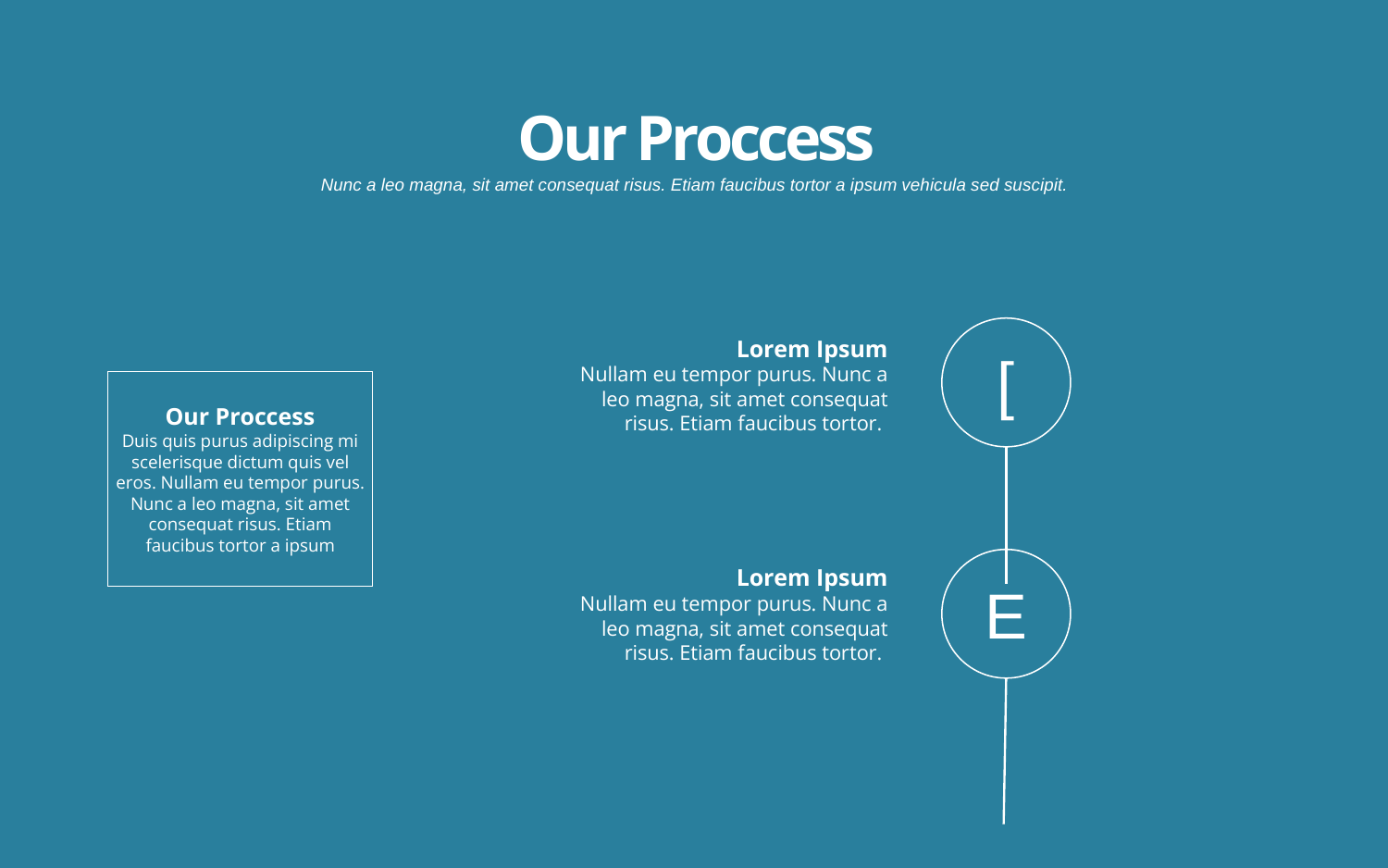

Our Proccess
Nunc a leo magna, sit amet consequat risus. Etiam faucibus tortor a ipsum vehicula sed suscipit.
Lorem Ipsum
Nullam eu tempor purus. Nunc a leo magna, sit amet consequat risus. Etiam faucibus tortor.
[
Our Proccess
Duis quis purus adipiscing mi scelerisque dictum quis vel eros. Nullam eu tempor purus. Nunc a leo magna, sit amet consequat risus. Etiam faucibus tortor a ipsum

Lorem Ipsum
Nullam eu tempor purus. Nunc a leo magna, sit amet consequat risus. Etiam faucibus tortor.
E